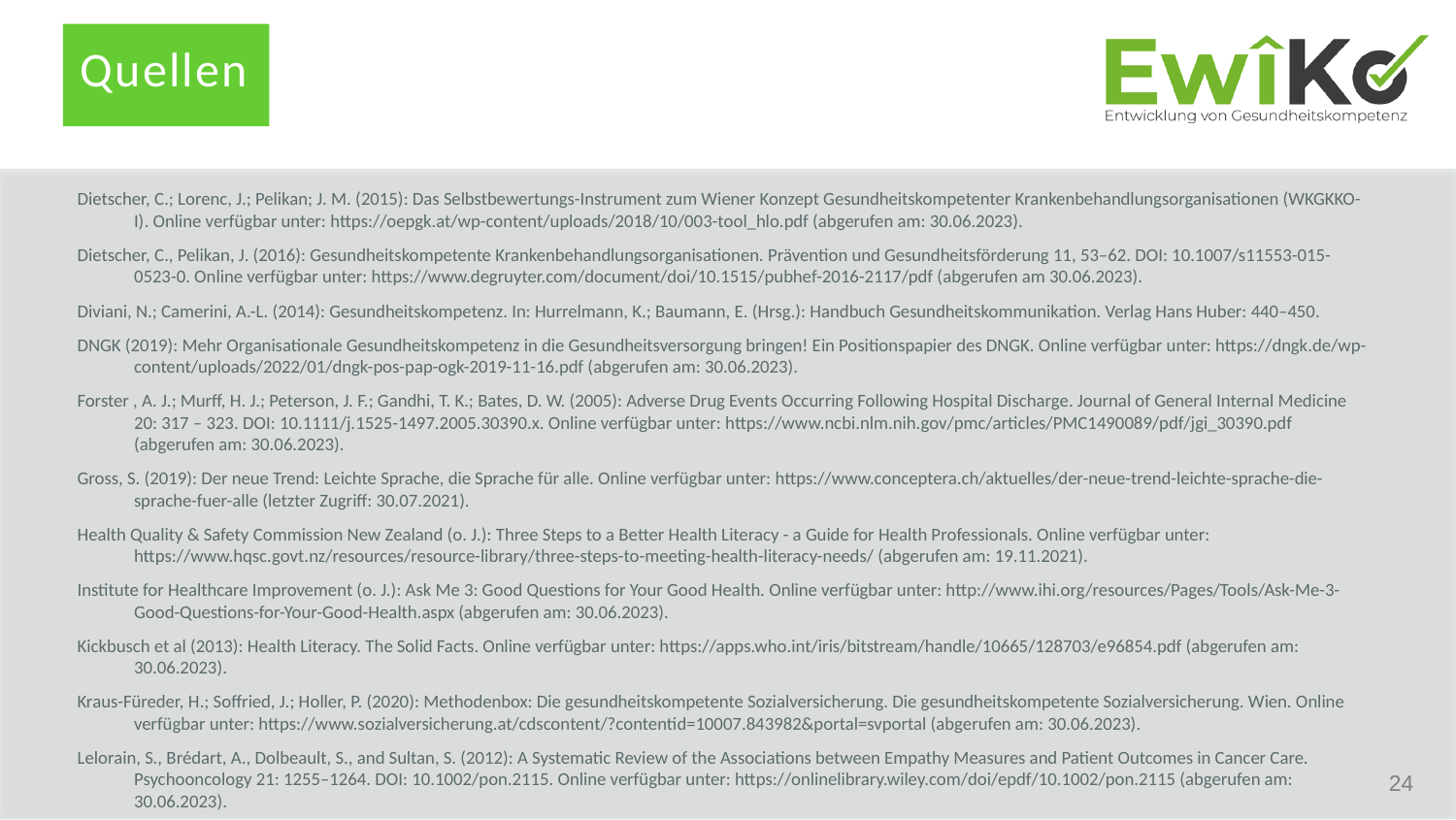

Quellen
Dietscher, C.; Lorenc, J.; Pelikan; J. M. (2015): Das Selbstbewertungs-Instrument zum Wiener Konzept Gesundheitskompetenter Krankenbehandlungsorganisationen (WKGKKO-I). Online verfügbar unter: https://oepgk.at/wp-content/uploads/2018/10/003-tool_hlo.pdf (abgerufen am: 30.06.2023).
Dietscher, C., Pelikan, J. (2016): Gesundheitskompetente Krankenbehandlungsorganisationen. Prävention und Gesundheitsförderung 11, 53–62. DOI: 10.1007/s11553-015-0523-0. Online verfügbar unter: https://www.degruyter.com/document/doi/10.1515/pubhef-2016-2117/pdf (abgerufen am 30.06.2023).
Diviani, N.; Camerini, A.-L. (2014): Gesundheitskompetenz. In: Hurrelmann, K.; Baumann, E. (Hrsg.): Handbuch Gesundheitskommunikation. Verlag Hans Huber: 440–450.
DNGK (2019): Mehr Organisationale Gesundheitskompetenz in die Gesundheitsversorgung bringen! Ein Positionspapier des DNGK. Online verfügbar unter: https://dngk.de/wp-content/uploads/2022/01/dngk-pos-pap-ogk-2019-11-16.pdf (abgerufen am: 30.06.2023).
Forster , A. J.; Murff, H. J.; Peterson, J. F.; Gandhi, T. K.; Bates, D. W. (2005): Adverse Drug Events Occurring Following Hospital Discharge. Journal of General Internal Medicine 20: 317 – 323. DOI: 10.1111/j.1525-1497.2005.30390.x. Online verfügbar unter: https://www.ncbi.nlm.nih.gov/pmc/articles/PMC1490089/pdf/jgi_30390.pdf (abgerufen am: 30.06.2023).
Gross, S. (2019): Der neue Trend: Leichte Sprache, die Sprache für alle. Online verfügbar unter: https://www.conceptera.ch/aktuelles/der-neue-trend-leichte-sprache-die-sprache-fuer-alle (letzter Zugriff: 30.07.2021).
Health Quality & Safety Commission New Zealand (o. J.): Three Steps to a Better Health Literacy - a Guide for Health Professionals. Online verfügbar unter: https://www.hqsc.govt.nz/resources/resource-library/three-steps-to-meeting-health-literacy-needs/ (abgerufen am: 19.11.2021).
Institute for Healthcare Improvement (o. J.): Ask Me 3: Good Questions for Your Good Health. Online verfügbar unter: http://www.ihi.org/resources/Pages/Tools/Ask-Me-3-Good-Questions-for-Your-Good-Health.aspx (abgerufen am: 30.06.2023).
Kickbusch et al (2013): Health Literacy. The Solid Facts. Online verfügbar unter: https://apps.who.int/iris/bitstream/handle/10665/128703/e96854.pdf (abgerufen am: 30.06.2023).
Kraus-Füreder, H.; Soffried, J.; Holler, P. (2020): Methodenbox: Die gesundheitskompetente Sozialversicherung. Die gesundheitskompetente Sozialversicherung. Wien. Online verfügbar unter: https://www.sozialversicherung.at/cdscontent/?contentid=10007.843982&portal=svportal (abgerufen am: 30.06.2023).
Lelorain, S., Brédart, A., Dolbeault, S., and Sultan, S. (2012): A Systematic Review of the Associations between Empathy Measures and Patient Outcomes in Cancer Care. Psychooncology 21: 1255–1264. DOI: 10.1002/pon.2115. Online verfügbar unter: https://onlinelibrary.wiley.com/doi/epdf/10.1002/pon.2115 (abgerufen am: 30.06.2023).